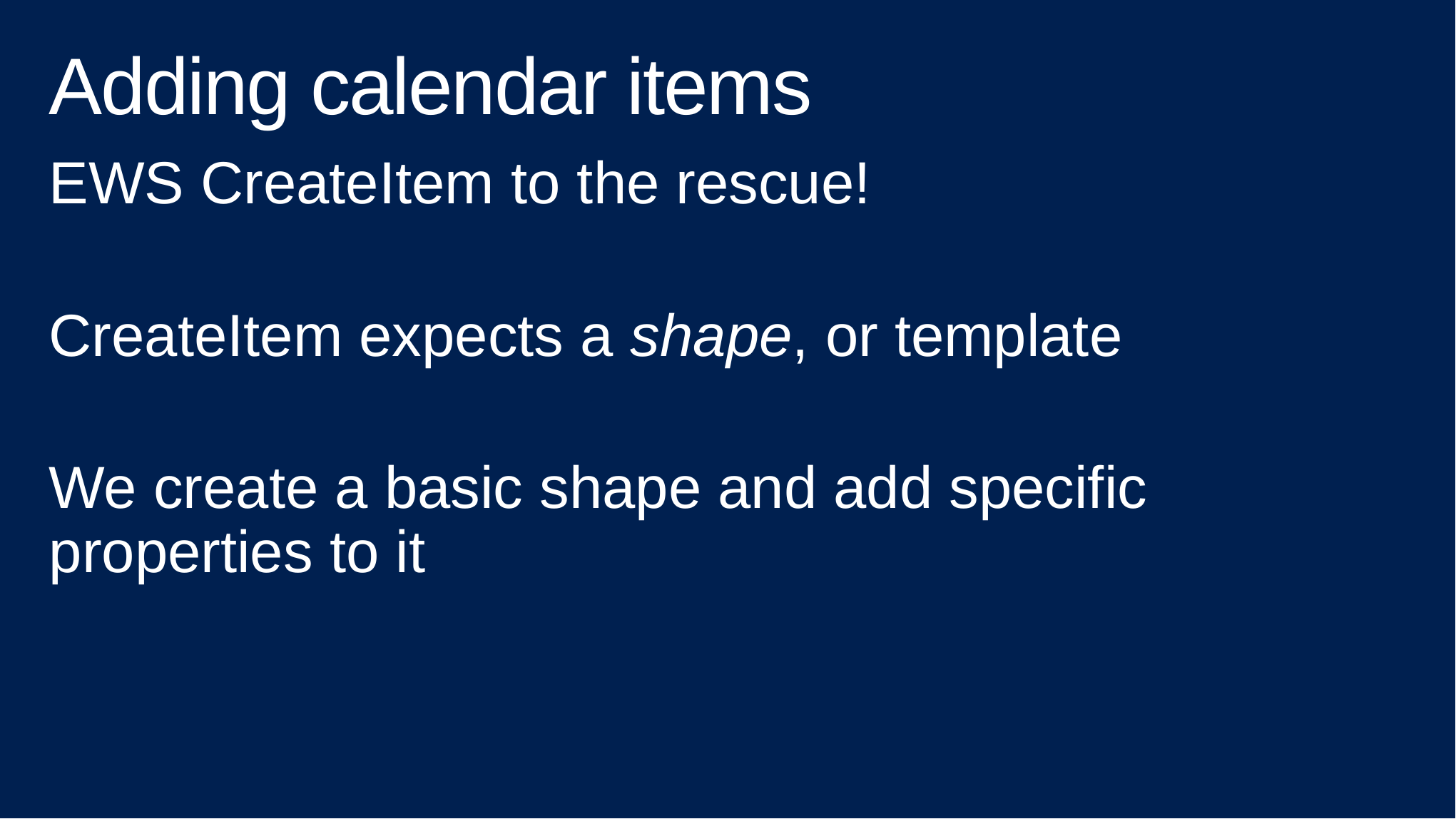

# Adding calendar items
EWS CreateItem to the rescue!

CreateItem expects a shape, or template

We create a basic shape and add specific properties to it